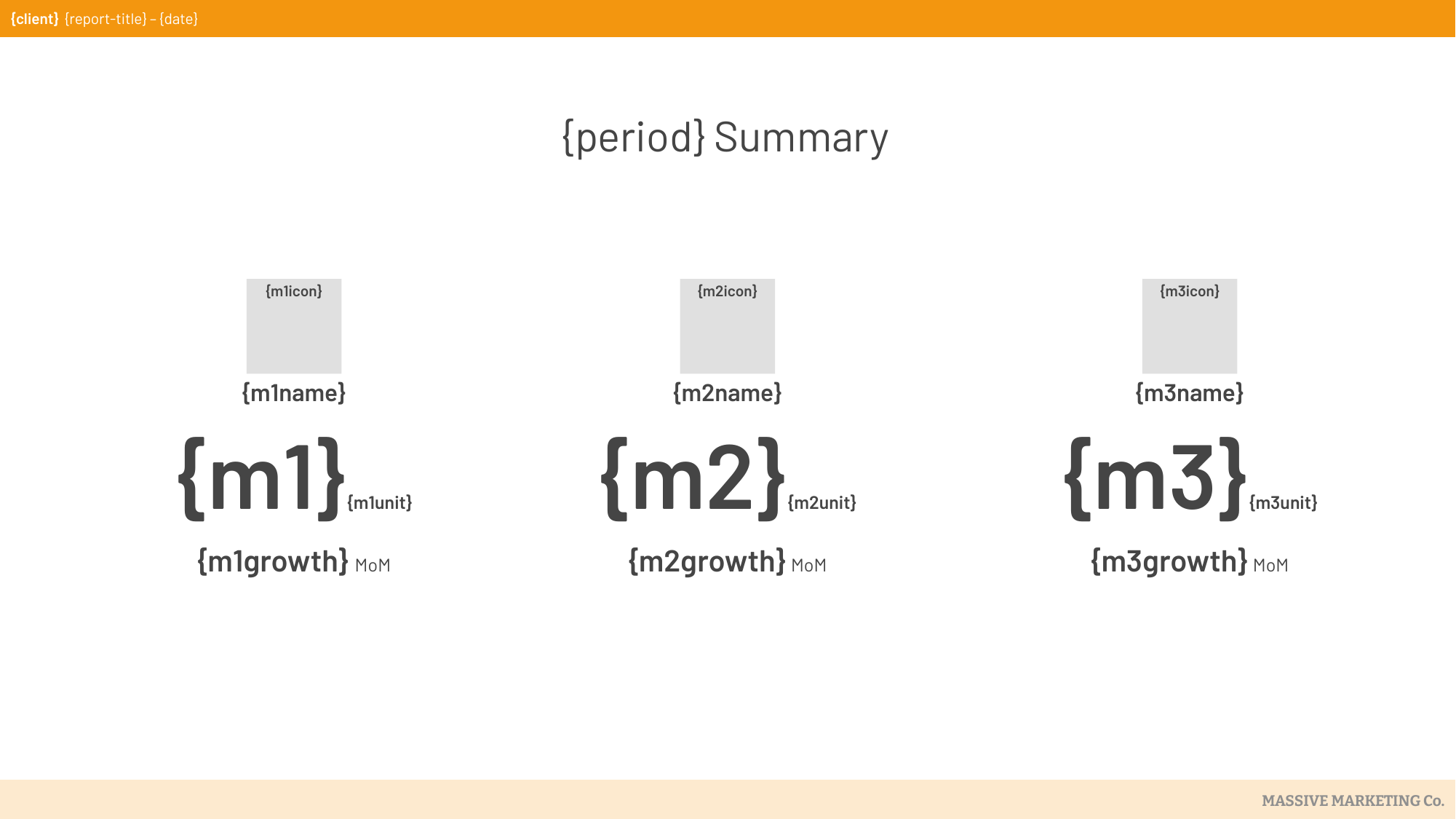

{period} Summary
{m2icon}
{m3icon}
{m1icon}
{m2name}
{m3name}
{m1name}
{m2}{m2unit}
{m3}{m3unit}
{m1}{m1unit}
{m2growth} MoM
{m3growth} MoM
{m1growth} MoM